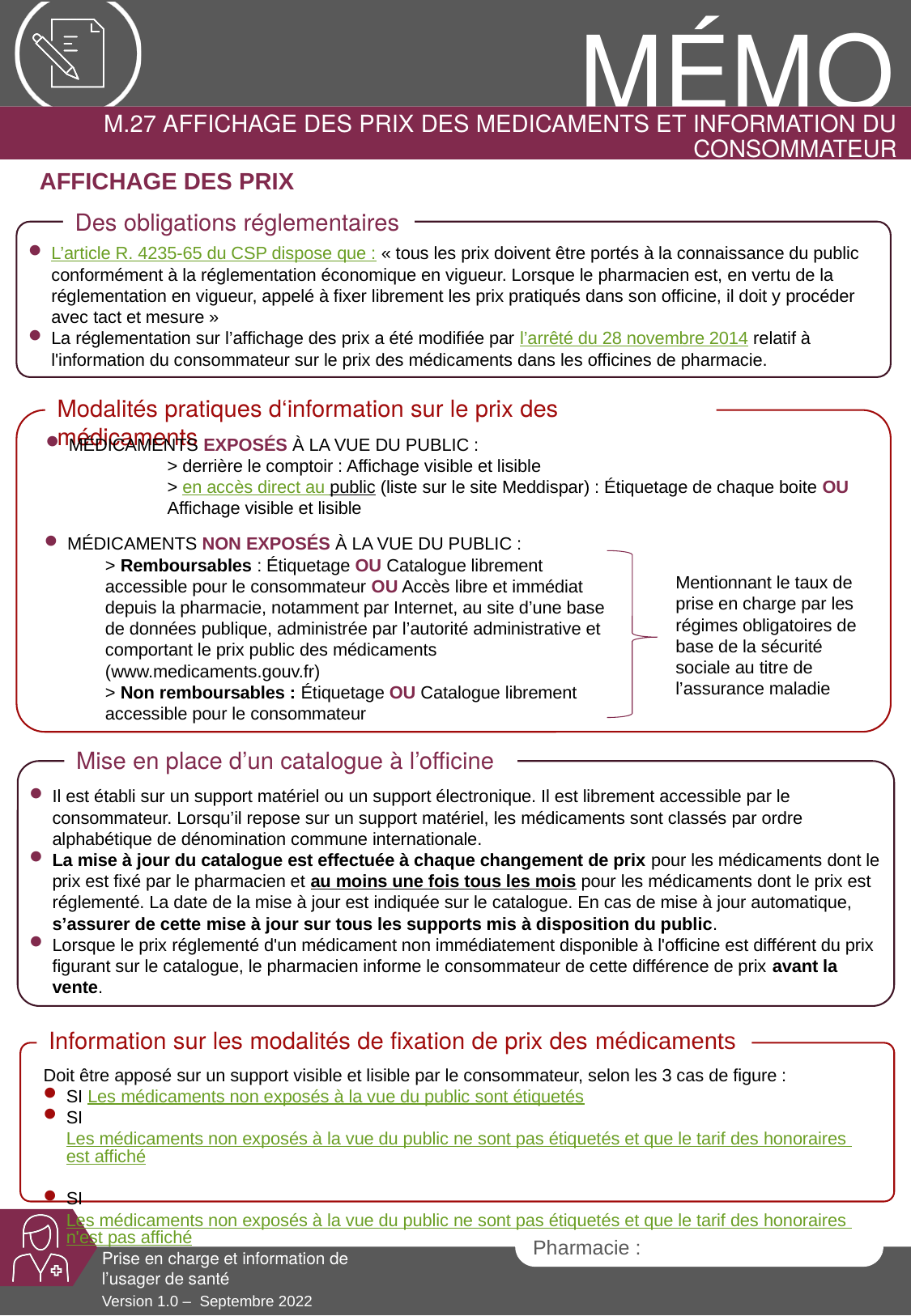

# M.27 Affichage des prix DES MEDICAMENTS et information du consommateur
AFFICHAGE DES PRIX
Des obligations réglementaires

L’article R. 4235-65 du CSP dispose que : « tous les prix doivent être portés à la connaissance du public conformément à la réglementation économique en vigueur. Lorsque le pharmacien est, en vertu de la réglementation en vigueur, appelé à fixer librement les prix pratiqués dans son officine, il doit y procéder avec tact et mesure »
La réglementation sur l’affichage des prix a été modifiée par l’arrêté du 28 novembre 2014 relatif à l'information du consommateur sur le prix des médicaments dans les officines de pharmacie.
Modalités pratiques d‘information sur le prix des médicaments

MÉDICAMENTS EXPOSÉS À LA VUE DU PUBLIC :
	> derrière le comptoir : Affichage visible et lisible
	> en accès direct au public (liste sur le site Meddispar) : Étiquetage de chaque boite OU 	Affichage visible et lisible
MÉDICAMENTS NON EXPOSÉS À LA VUE DU PUBLIC :
> Remboursables : Étiquetage OU Catalogue librement accessible pour le consommateur OU Accès libre et immédiat depuis la pharmacie, notamment par Internet, au site d’une base de données publique, administrée par l’autorité administrative et comportant le prix public des médicaments (www.medicaments.gouv.fr)
> Non remboursables : Étiquetage OU Catalogue librement accessible pour le consommateur

Mentionnant le taux de prise en charge par les régimes obligatoires de base de la sécurité sociale au titre de l’assurance maladie
Mise en place d’un catalogue à l’officine

Il est établi sur un support matériel ou un support électronique. Il est librement accessible par le consommateur. Lorsqu’il repose sur un support matériel, les médicaments sont classés par ordre alphabétique de dénomination commune internationale.
La mise à jour du catalogue est effectuée à chaque changement de prix pour les médicaments dont le prix est fixé par le pharmacien et au moins une fois tous les mois pour les médicaments dont le prix est réglementé. La date de la mise à jour est indiquée sur le catalogue. En cas de mise à jour automatique, s’assurer de cette mise à jour sur tous les supports mis à disposition du public.
Lorsque le prix réglementé d'un médicament non immédiatement disponible à l'officine est différent du prix figurant sur le catalogue, le pharmacien informe le consommateur de cette différence de prix avant la vente.
Information sur les modalités de fixation de prix des médicaments

Doit être apposé sur un support visible et lisible par le consommateur, selon les 3 cas de figure :
SI Les médicaments non exposés à la vue du public sont étiquetés
SI Les médicaments non exposés à la vue du public ne sont pas étiquetés et que le tarif des honoraires est affiché
SI Les médicaments non exposés à la vue du public ne sont pas étiquetés et que le tarif des honoraires n'est pas affiché